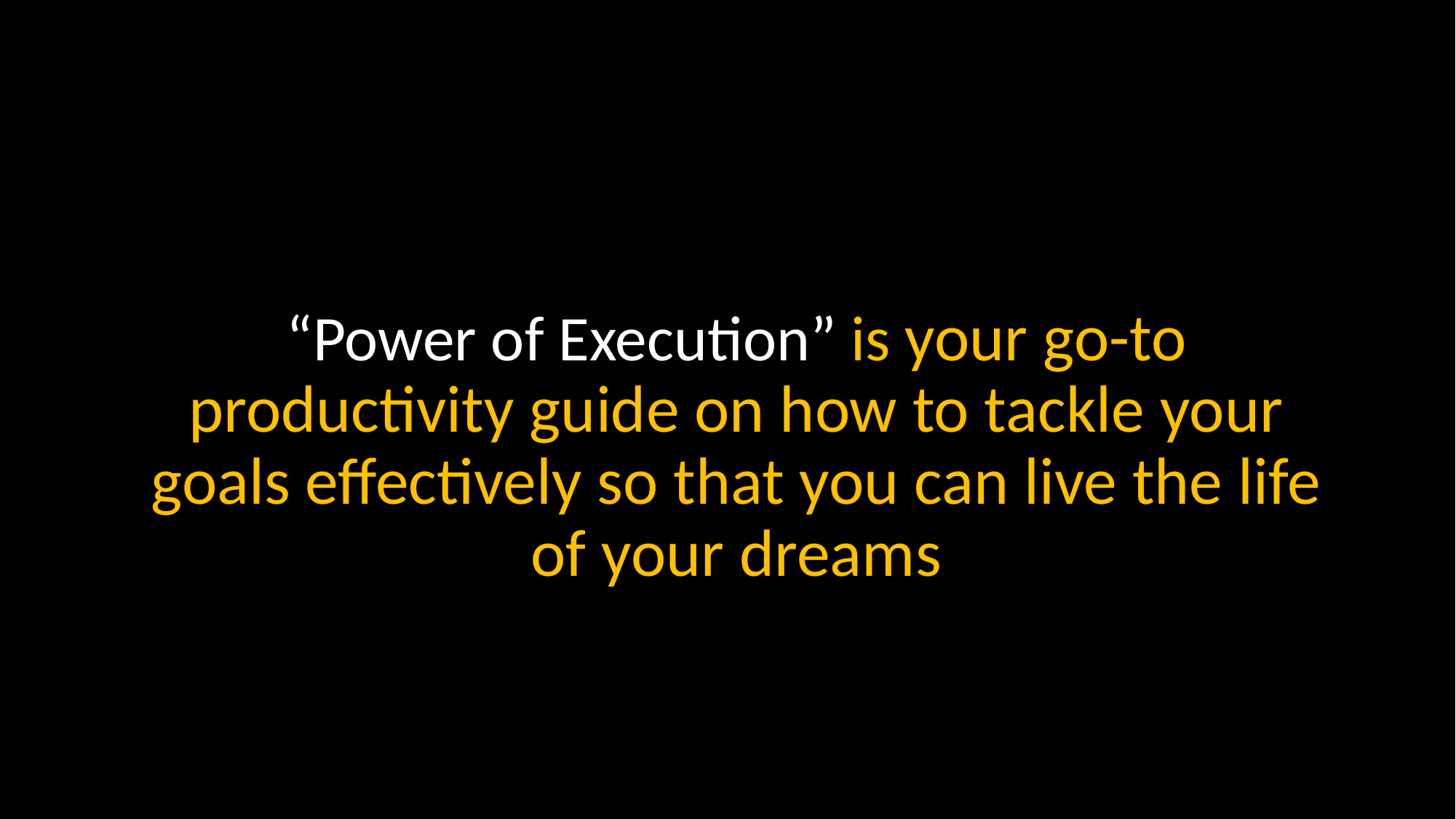

“Power of Execution” is your go-to productivity guide on how to tackle your goals effectively so that you can live the life of your dreams